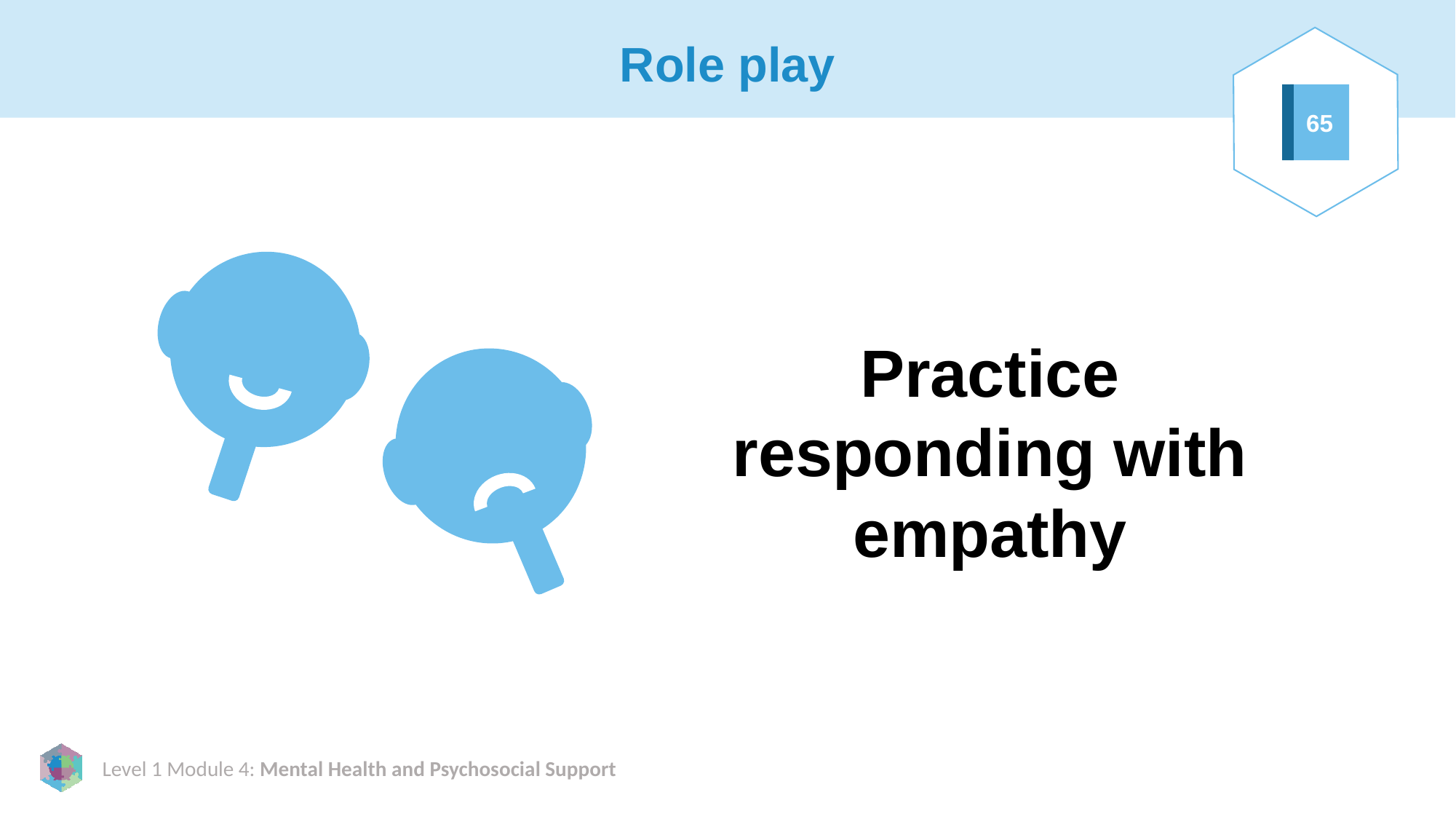

# Role play

65

Practice responding with empathy